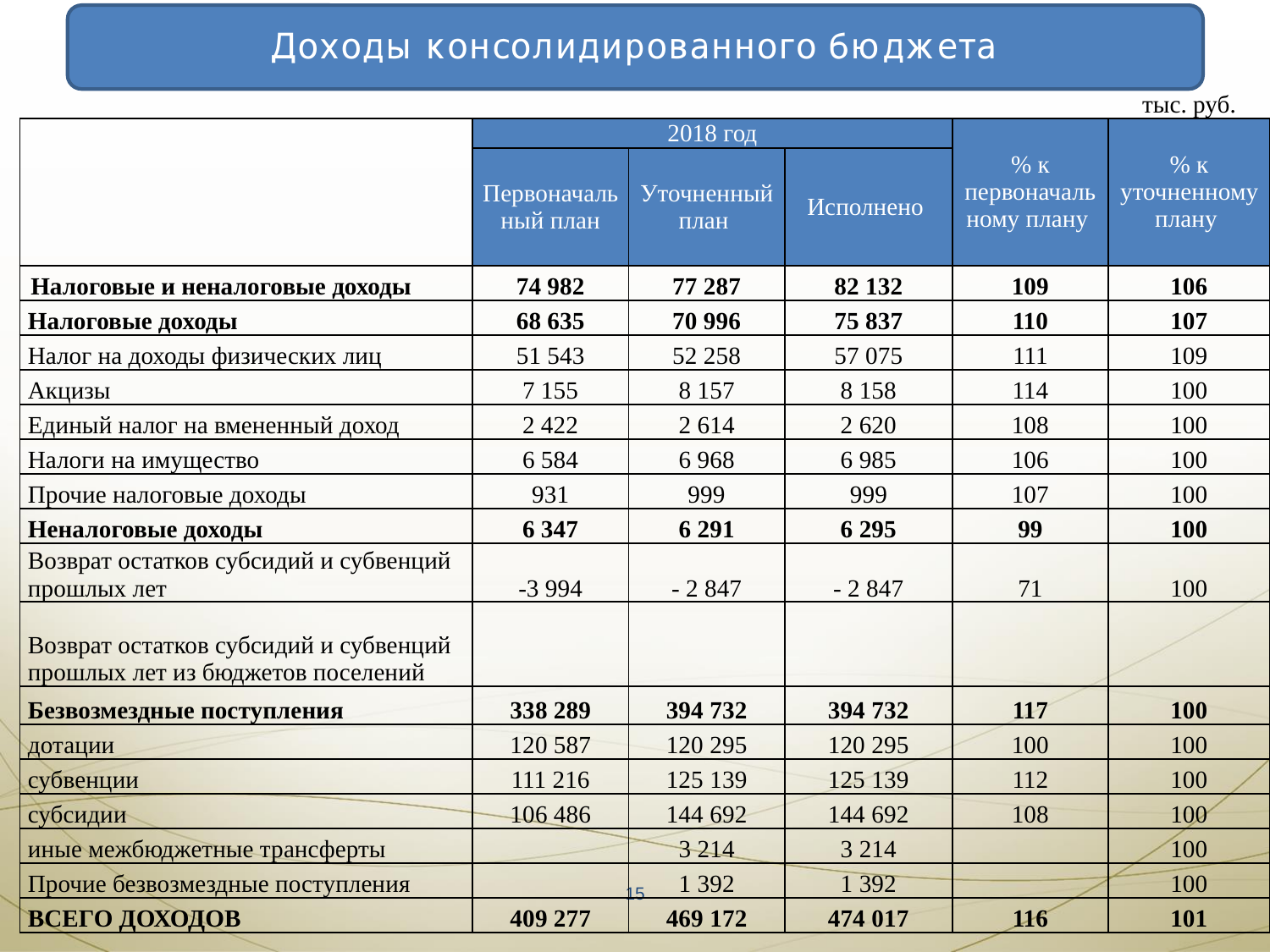

Доходы консолидированного бюджета
|  |  |  |  |  | тыс. руб. |
| --- | --- | --- | --- | --- | --- |
|  | 2018 год |  |  | % к первоначальному плану | % к уточненному плану |
|  | Первоначальный план | Уточненный план | Исполнено |  |  |
| Налоговые и неналоговые доходы | 74 982 | 77 287 | 82 132 | 109 | 106 |
| Налоговые доходы | 68 635 | 70 996 | 75 837 | 110 | 107 |
| Налог на доходы физических лиц | 51 543 | 52 258 | 57 075 | 111 | 109 |
| Акцизы | 7 155 | 8 157 | 8 158 | 114 | 100 |
| Единый налог на вмененный доход | 2 422 | 2 614 | 2 620 | 108 | 100 |
| Налоги на имущество | 6 584 | 6 968 | 6 985 | 106 | 100 |
| Прочие налоговые доходы | 931 | 999 | 999 | 107 | 100 |
| Неналоговые доходы | 6 347 | 6 291 | 6 295 | 99 | 100 |
| Возврат остатков субсидий и субвенций прошлых лет | -3 994 | - 2 847 | - 2 847 | 71 | 100 |
| Возврат остатков субсидий и субвенций прошлых лет из бюджетов поселений |  |  |  |  |  |
| Безвозмездные поступления | 338 289 | 394 732 | 394 732 | 117 | 100 |
| дотации | 120 587 | 120 295 | 120 295 | 100 | 100 |
| субвенции | 111 216 | 125 139 | 125 139 | 112 | 100 |
| субсидии | 106 486 | 144 692 | 144 692 | 108 | 100 |
| иные межбюджетные трансферты |  | 3 214 | 3 214 |  | 100 |
| Прочие безвозмездные поступления |  | 1 392 | 1 392 |  | 100 |
| ВСЕГО ДОХОДОВ | 409 277 | 469 172 | 474 017 | 116 | 101 |
15